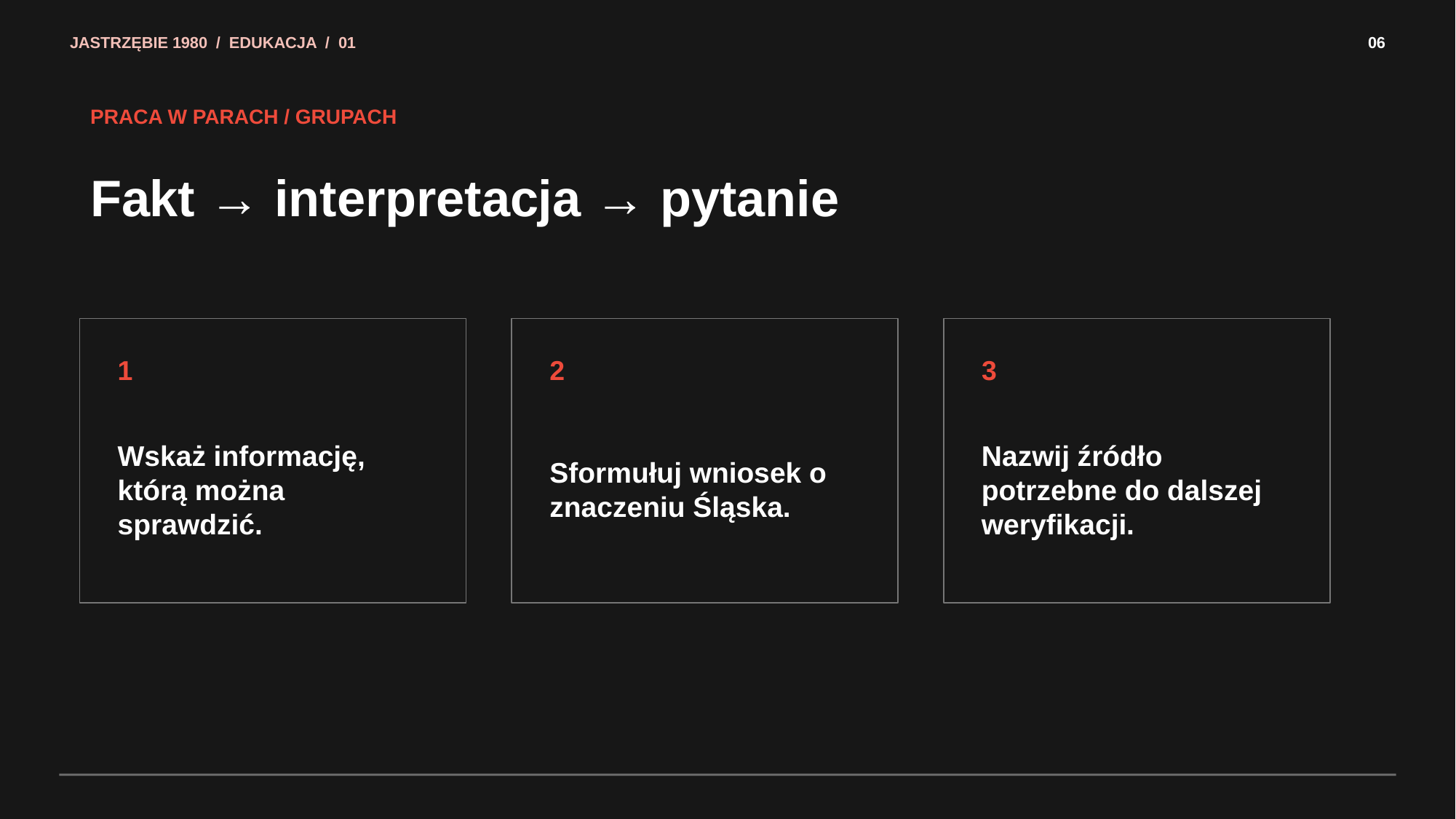

JASTRZĘBIE 1980  /  EDUKACJA  /  01
06
PRACA W PARACH / GRUPACH
Fakt → interpretacja → pytanie

1
2
3
Wskaż informację, którą można sprawdzić.
Sformułuj wniosek o znaczeniu Śląska.
Nazwij źródło potrzebne do dalszej weryfikacji.